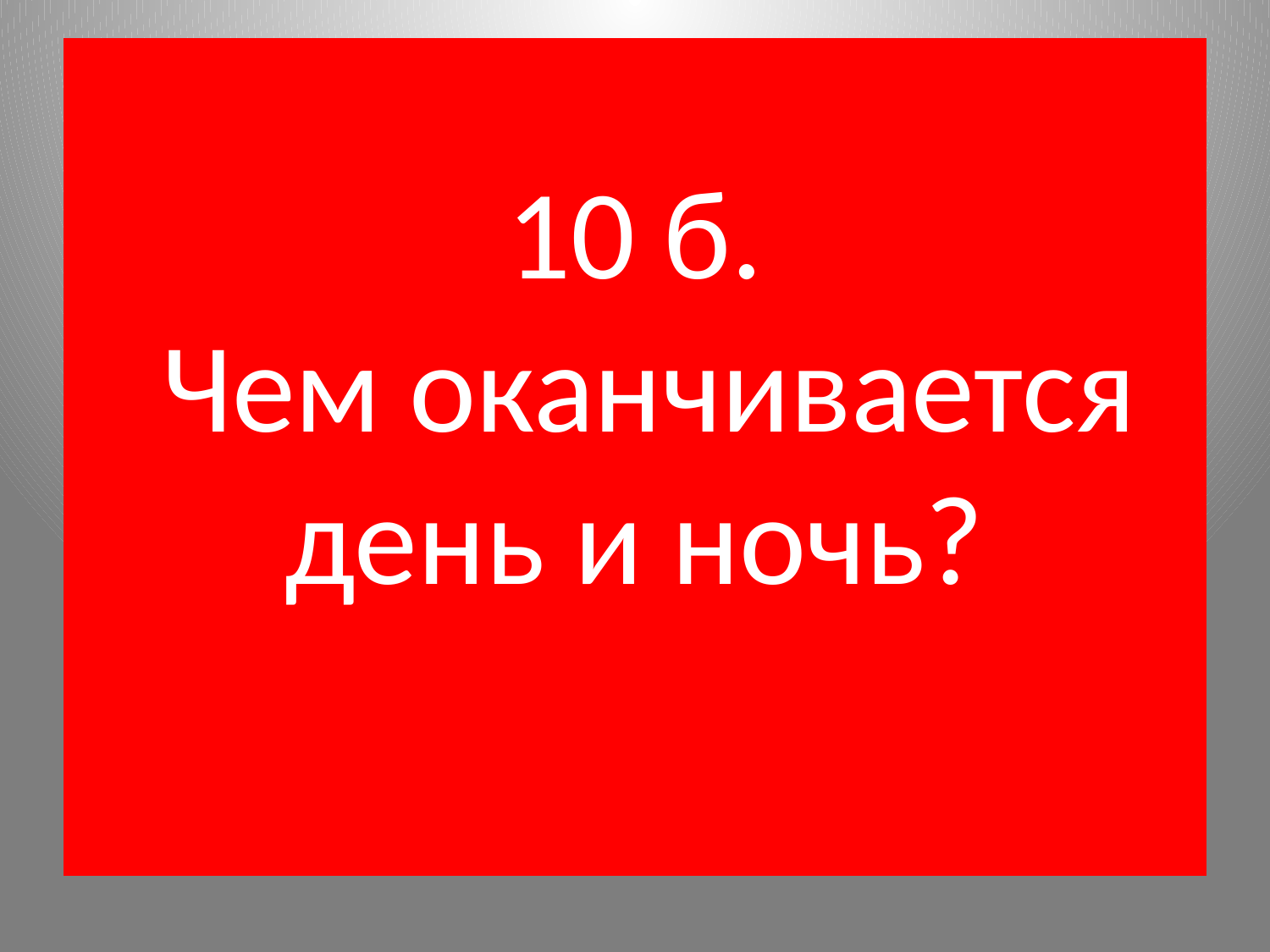

# 10 б. Чем оканчивается день и ночь?